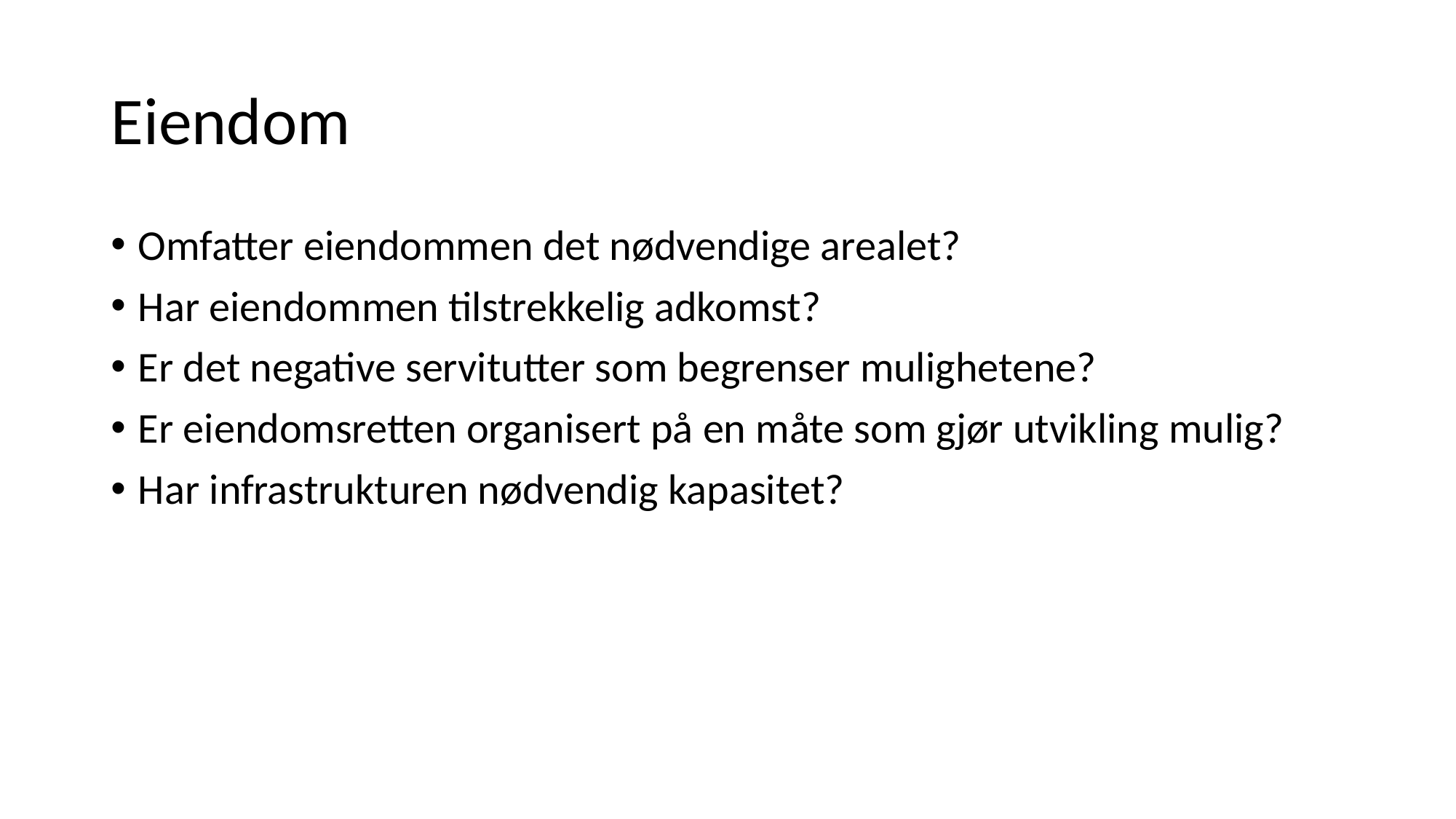

# Eiendom
Omfatter eiendommen det nødvendige arealet?
Har eiendommen tilstrekkelig adkomst?
Er det negative servitutter som begrenser mulighetene?
Er eiendomsretten organisert på en måte som gjør utvikling mulig?
Har infrastrukturen nødvendig kapasitet?